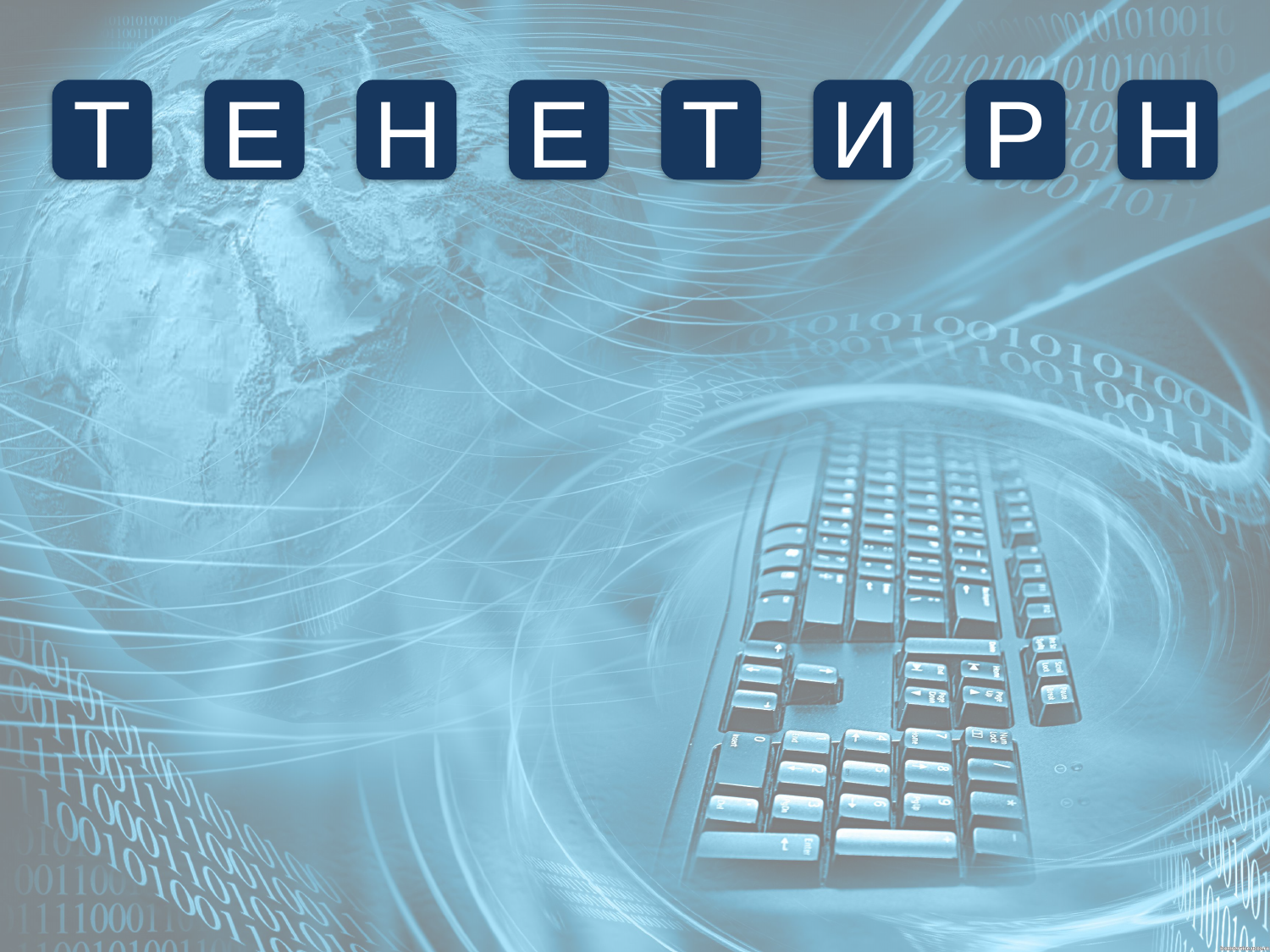

Т
Е
Н
Е
Т
И
Р
Н